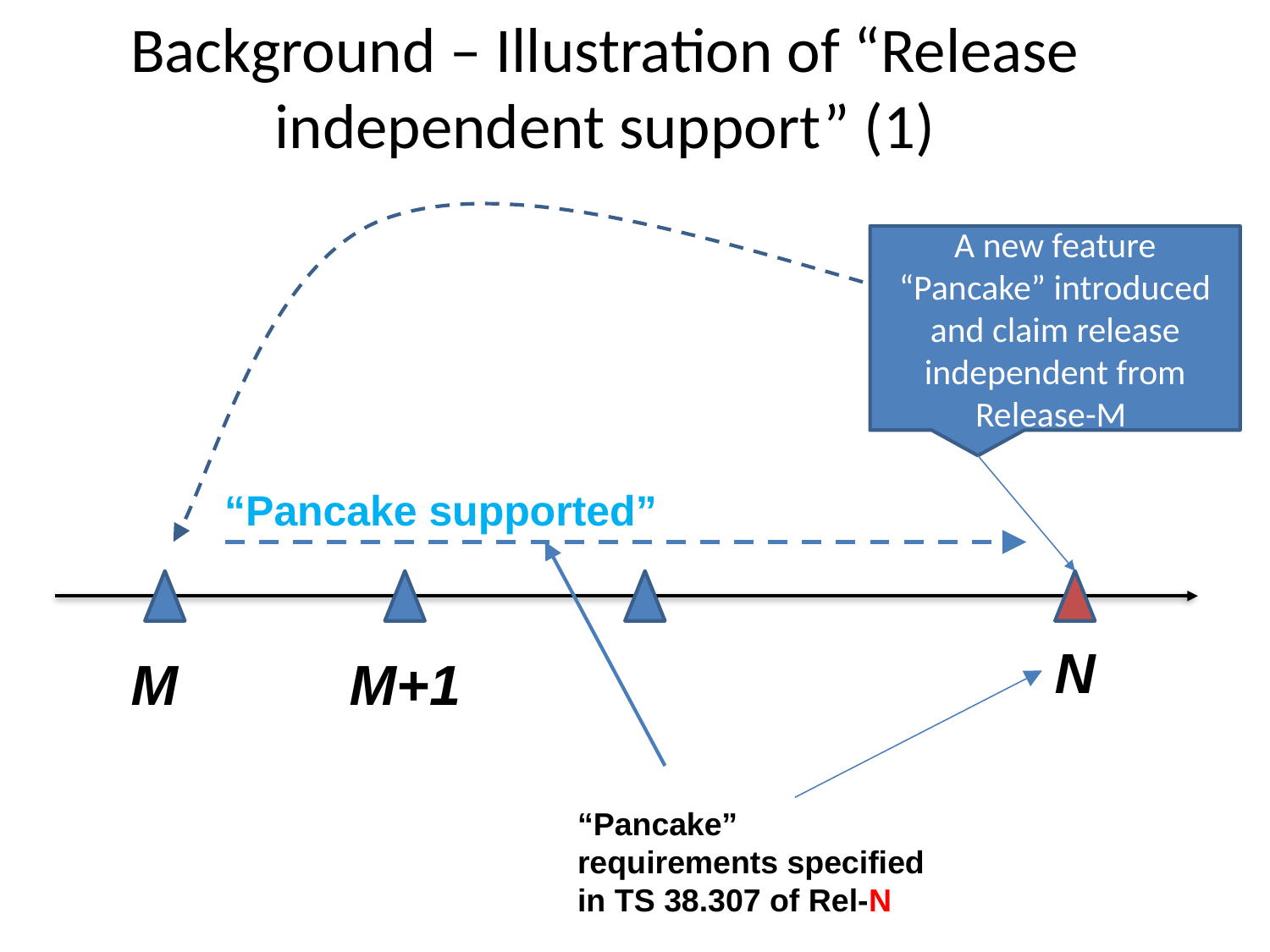

# Background – Illustration of “Release independent support” (1)

A new feature “Pancake” introduced and claim release independent from Release-M
“Pancake supported”

N
M+1
M
“Pancake” requirements specified in TS 38.307 of Rel-N